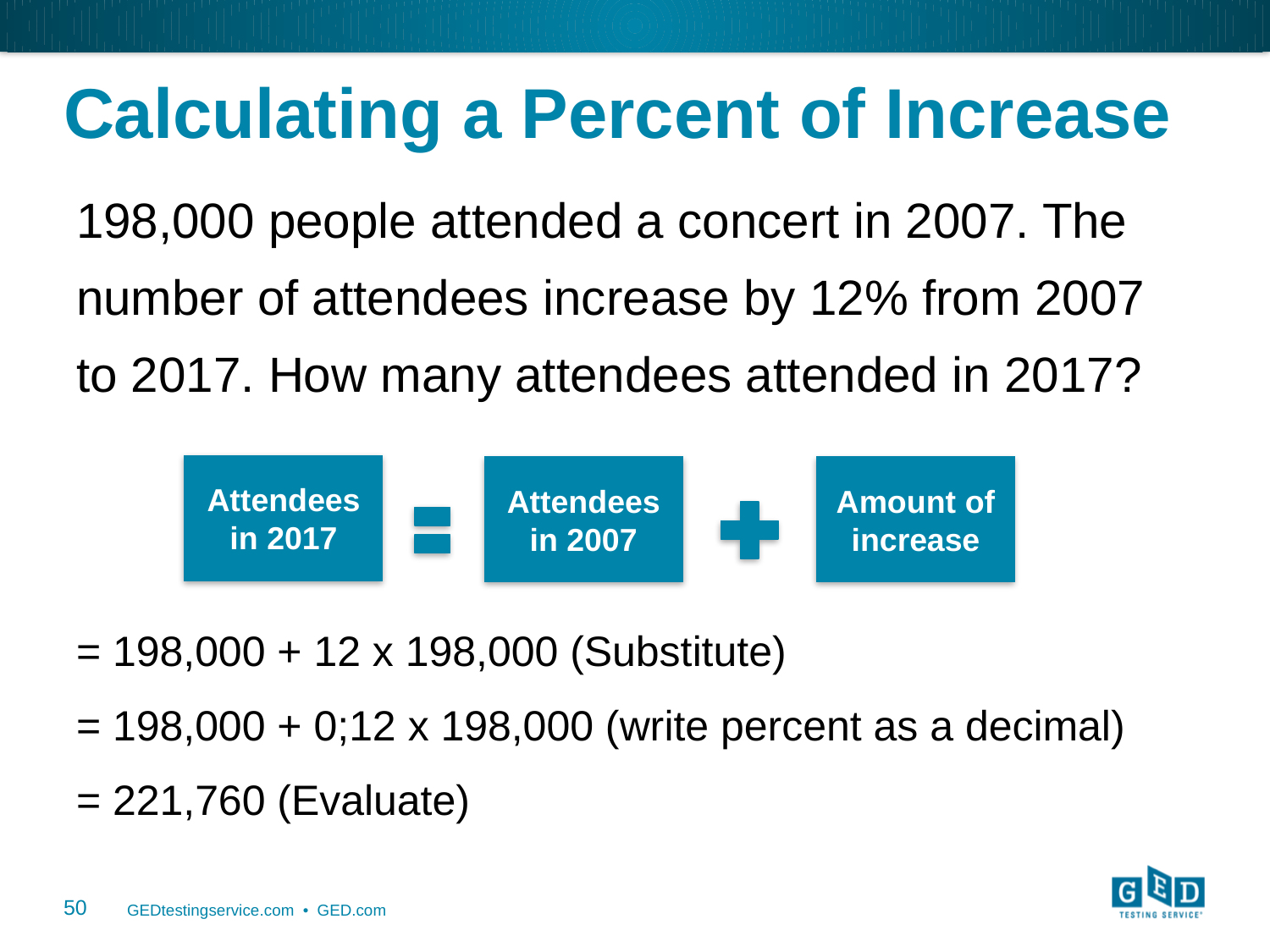

# Calculating a Percent of Increase
198,000 people attended a concert in 2007. The number of attendees increase by 12% from 2007 to 2017. How many attendees attended in 2017?

= 198,000 + 12 x 198,000 (Substitute)
= 198,000 + 0;12 x 198,000 (write percent as a decimal)
= 221,760 (Evaluate)

Attendees in 2017
Attendees in 2007
Amount of increase

50